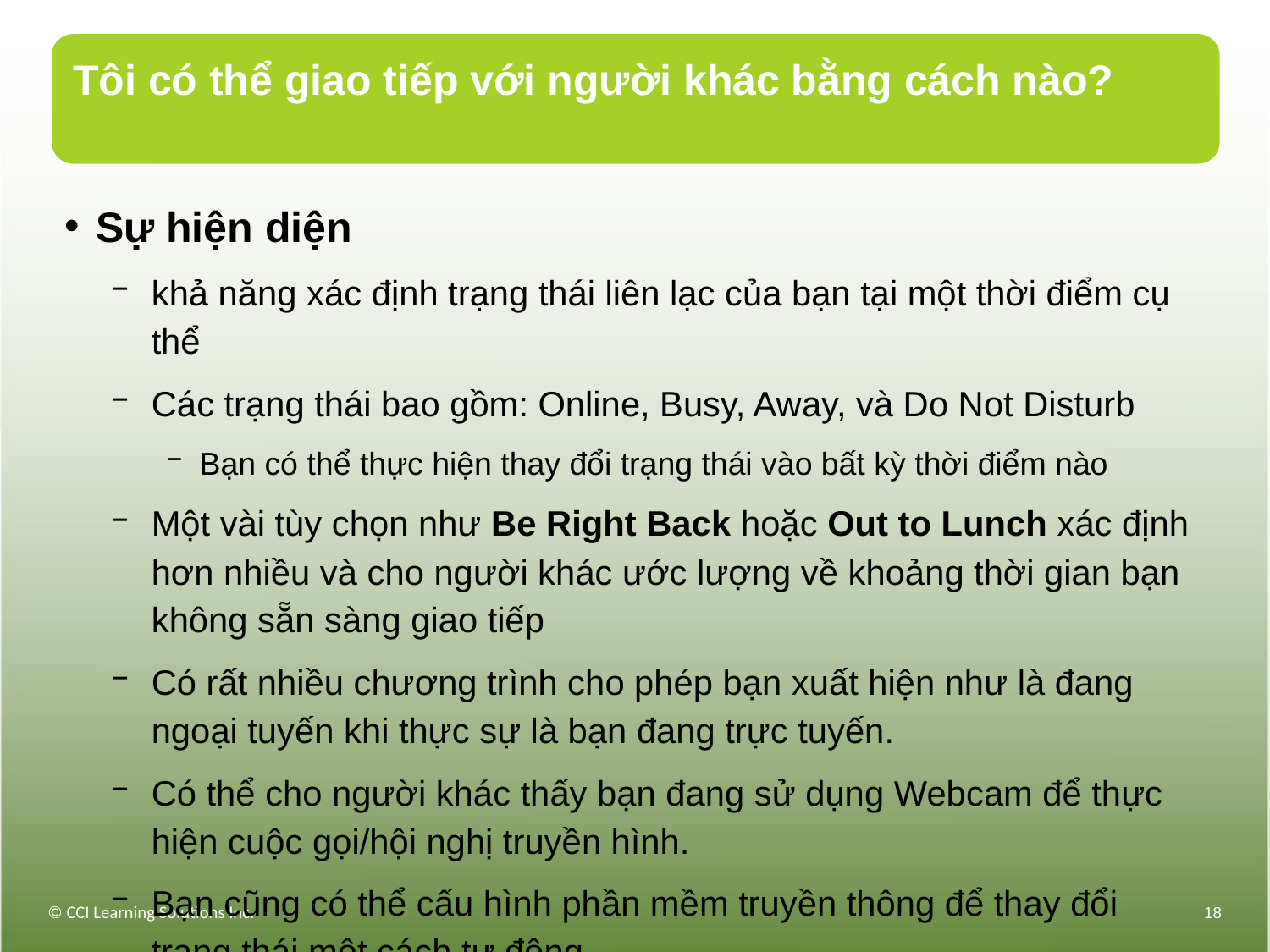

# Tôi có thể giao tiếp với người khác bằng cách nào?
Sự hiện diện
khả năng xác định trạng thái liên lạc của bạn tại một thời điểm cụ thể
Các trạng thái bao gồm: Online, Busy, Away, và Do Not Disturb
Bạn có thể thực hiện thay đổi trạng thái vào bất kỳ thời điểm nào
Một vài tùy chọn như Be Right Back hoặc Out to Lunch xác định hơn nhiều và cho người khác ước lượng về khoảng thời gian bạn không sẵn sàng giao tiếp
Có rất nhiều chương trình cho phép bạn xuất hiện như là đang ngoại tuyến khi thực sự là bạn đang trực tuyến.
Có thể cho người khác thấy bạn đang sử dụng Webcam để thực hiện cuộc gọi/hội nghị truyền hình.
Bạn cũng có thể cấu hình phần mềm truyền thông để thay đổi trạng thái một cách tự động
© CCI Learning Solutions Inc.
18